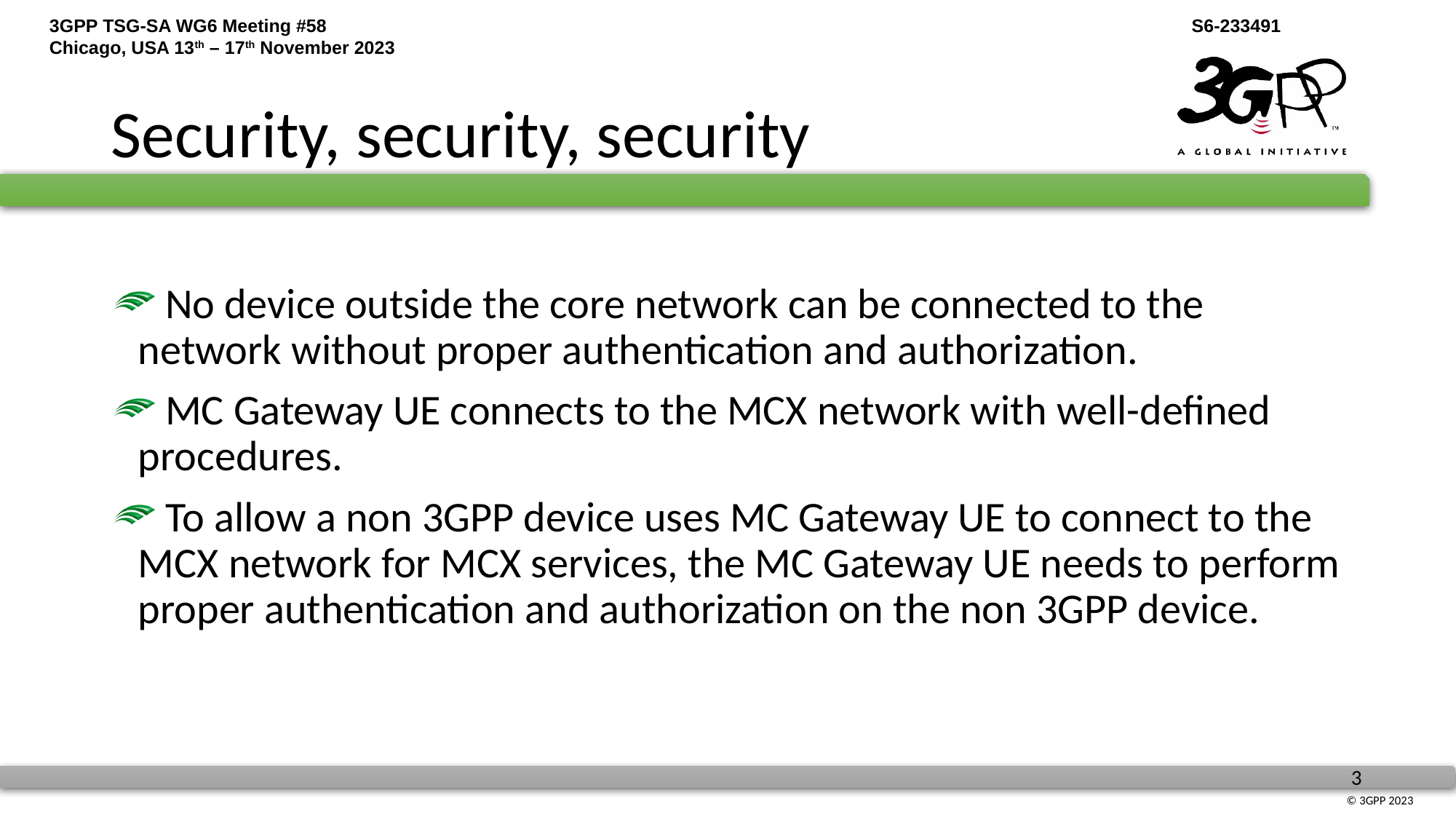

# Security, security, security
 No device outside the core network can be connected to the network without proper authentication and authorization.
 MC Gateway UE connects to the MCX network with well-defined procedures.
 To allow a non 3GPP device uses MC Gateway UE to connect to the MCX network for MCX services, the MC Gateway UE needs to perform proper authentication and authorization on the non 3GPP device.